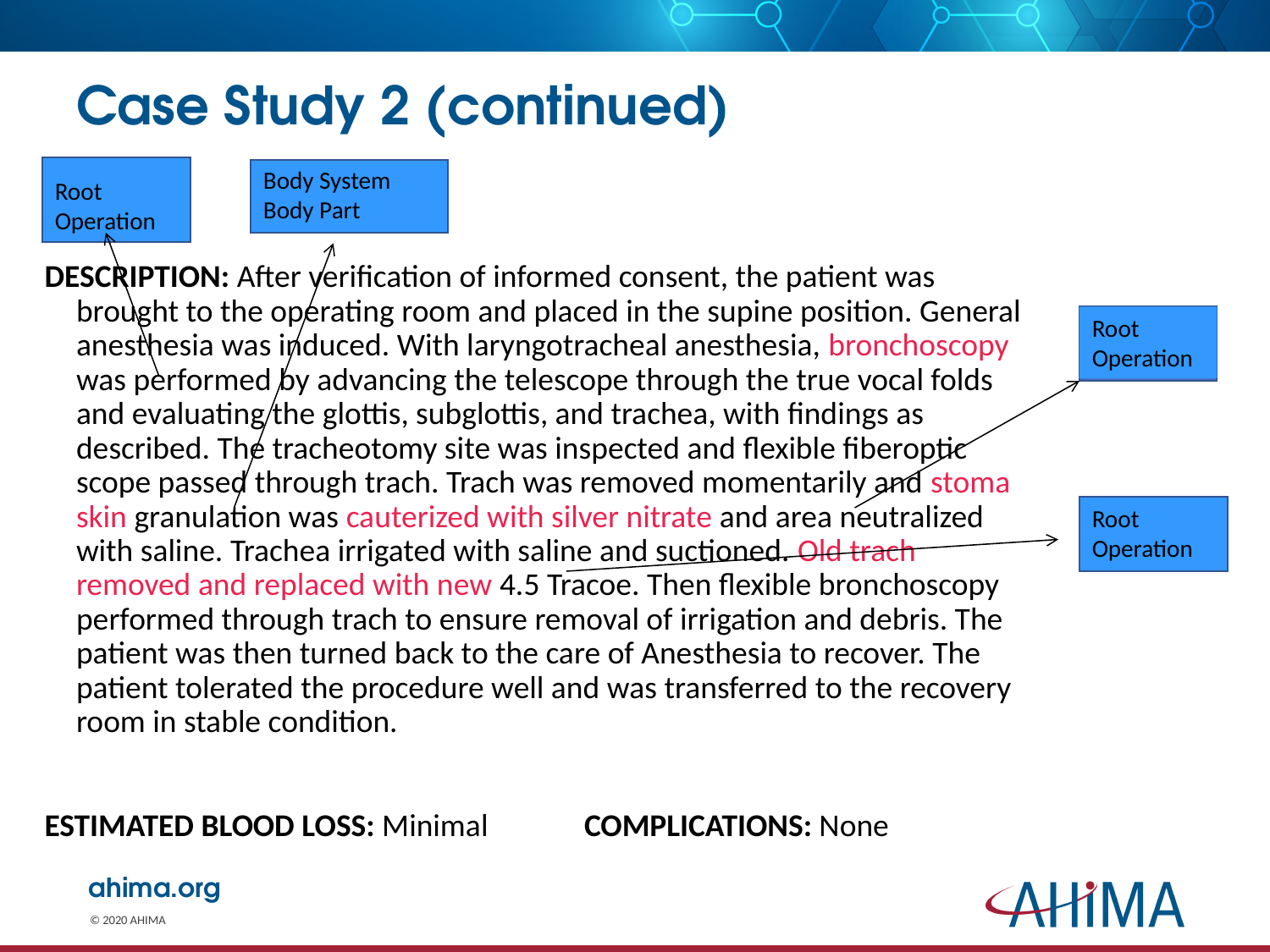

# Case Study 2 (continued)

Body System
Body Part

Root
Operation
Description: After verification of informed consent, the patient was brought to the operating room and placed in the supine position. General anesthesia was induced. With laryngotracheal anesthesia, bronchoscopy was performed by advancing the telescope through the true vocal folds and evaluating the glottis, subglottis, and trachea, with findings as described. The tracheotomy site was inspected and flexible fiberoptic scope passed through trach. Trach was removed momentarily and stoma skin granulation was cauterized with silver nitrate and area neutralized with saline. Trachea irrigated with saline and suctioned. Old trach removed and replaced with new 4.5 Tracoe. Then flexible bronchoscopy performed through trach to ensure removal of irrigation and debris. The patient was then turned back to the care of Anesthesia to recover. The patient tolerated the procedure well and was transferred to the recovery room in stable condition.

Estimated Blood Loss: Minimal 	Complications: None

Root Operation

Root
Operation